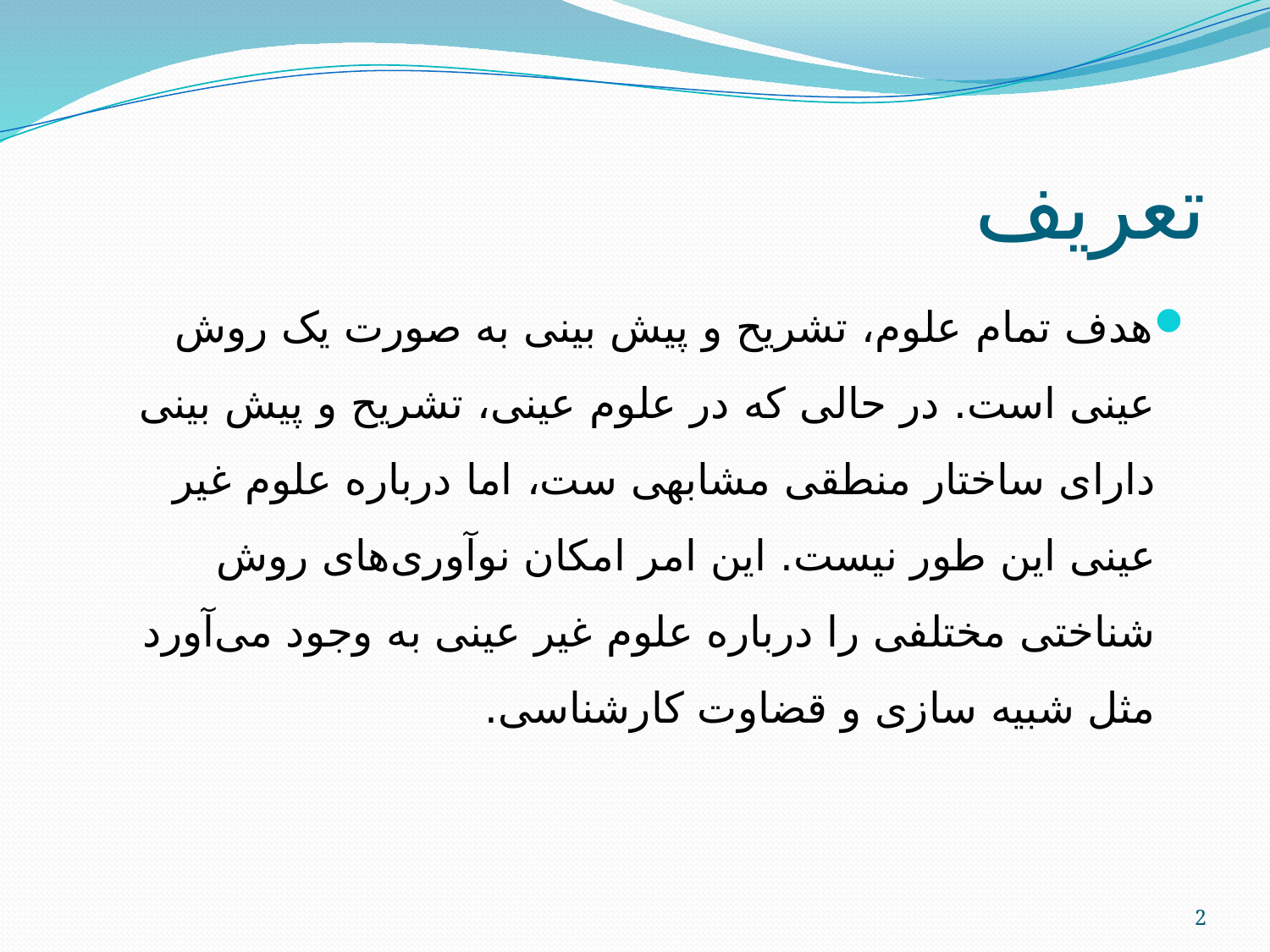

# تعریف
هدف تمام علوم، تشریح و پیش بینی به صورت یک روش عینی است. در حالی که در علوم عینی، تشریح و پیش بینی دارای ساختار منطقی مشابهی ست، اما درباره علوم غیر عینی این طور نیست. این امر امکان نوآوری‌های روش شناختی مختلفی را درباره علوم غیر عینی به وجود می‌آورد مثل شبیه سازی و قضاوت کارشناسی.

2